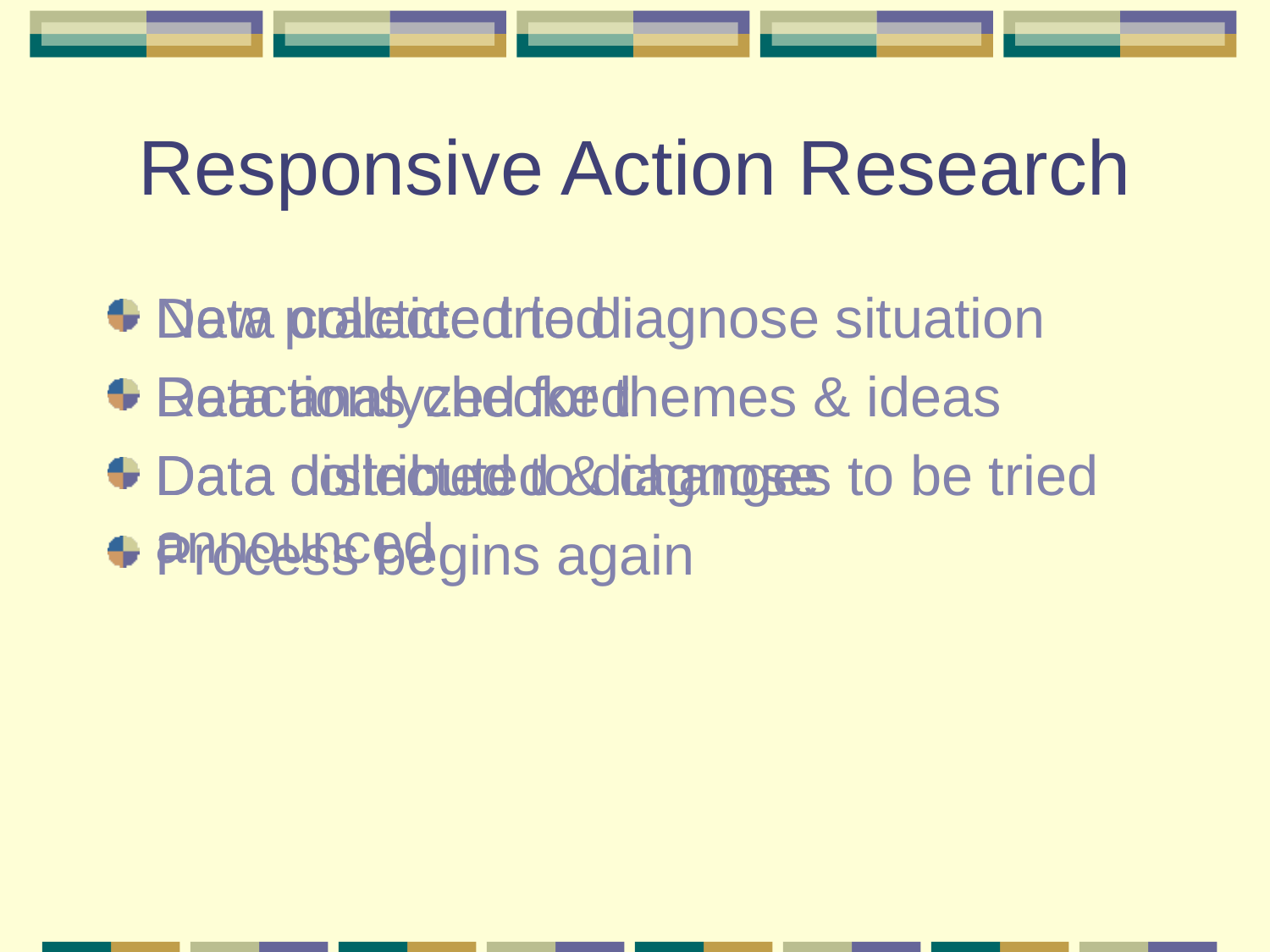

# Responsive Action Research
Data collected to diagnose situation
Data analyzed for themes & ideas
Data distributed & changes to be tried announced

New practice tried
Reactions checked
Data collected to diagnose
Process begins again